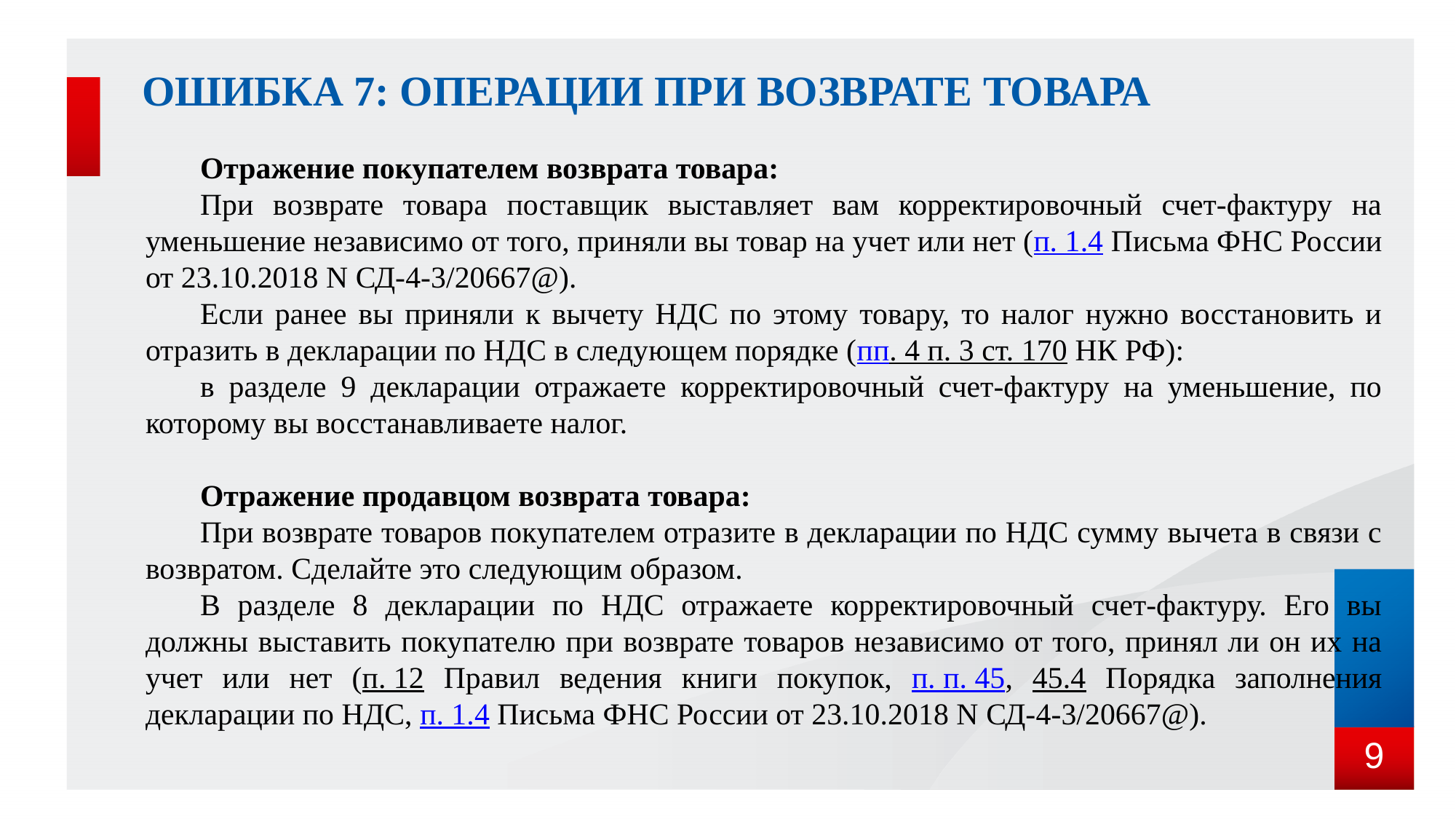

# Ошибка 7: операции при возврате товара
Отражение покупателем возврата товара:
При возврате товара поставщик выставляет вам корректировочный счет-фактуру на уменьшение независимо от того, приняли вы товар на учет или нет (п. 1.4 Письма ФНС России от 23.10.2018 N СД-4-3/20667@).
Если ранее вы приняли к вычету НДС по этому товару, то налог нужно восстановить и отразить в декларации по НДС в следующем порядке (пп. 4 п. 3 ст. 170 НК РФ):
в разделе 9 декларации отражаете корректировочный счет-фактуру на уменьшение, по которому вы восстанавливаете налог.

Отражение продавцом возврата товара:
При возврате товаров покупателем отразите в декларации по НДС сумму вычета в связи с возвратом. Сделайте это следующим образом.
В разделе 8 декларации по НДС отражаете корректировочный счет-фактуру. Его вы должны выставить покупателю при возврате товаров независимо от того, принял ли он их на учет или нет (п. 12 Правил ведения книги покупок, п. п. 45, 45.4 Порядка заполнения декларации по НДС, п. 1.4 Письма ФНС России от 23.10.2018 N СД-4-3/20667@).

9